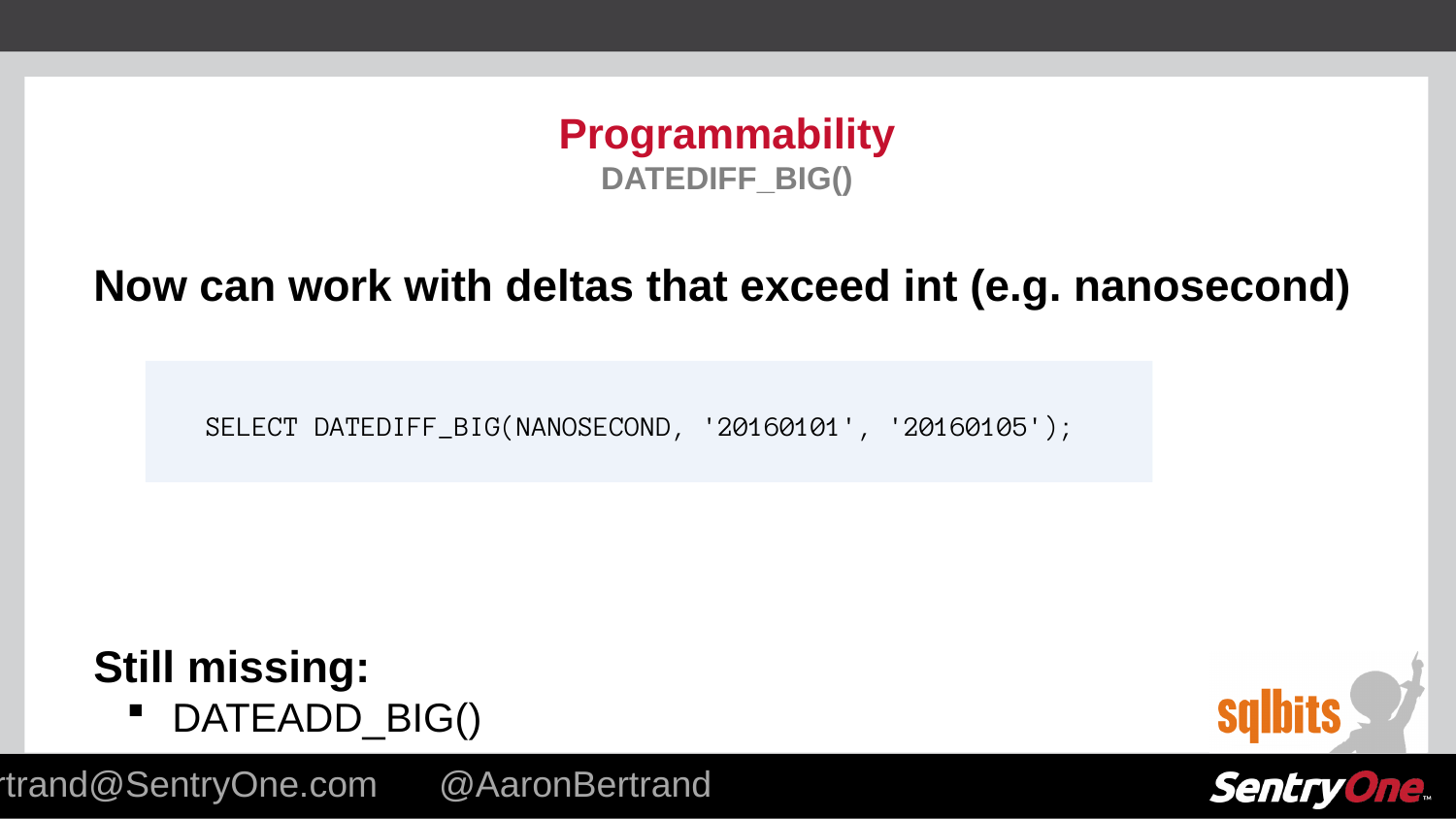

# Programmability DATEDIFF_BIG()
Now can work with deltas that exceed int (e.g. nanosecond)

Still missing:
DATEADD_BIG()

   SELECT DATEDIFF_BIG(NANOSECOND, '20160101', '20160105');